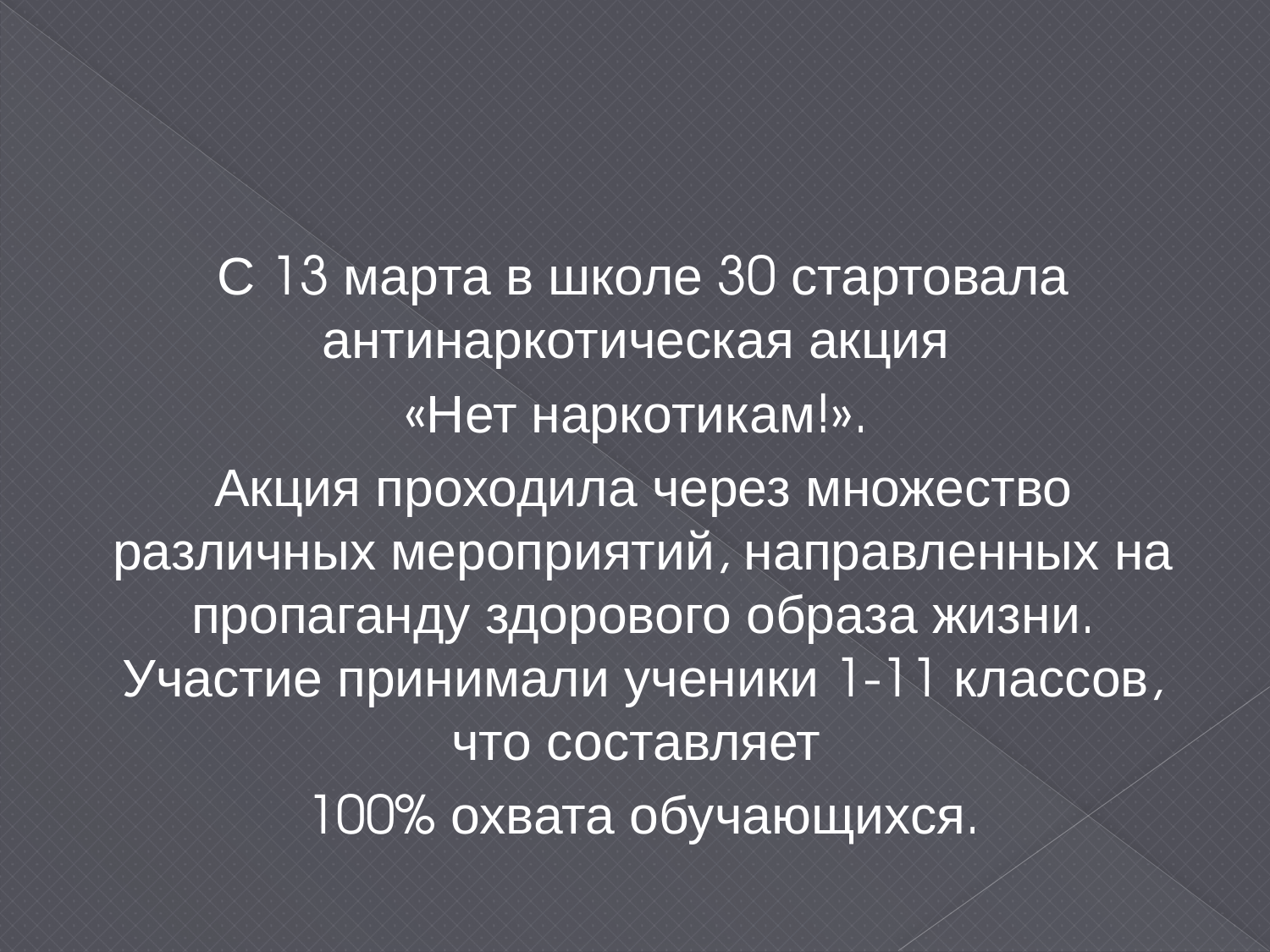

#
С 13 марта в школе 30 стартовала антинаркотическая акция
«Нет наркотикам!».
Акция проходила через множество различных мероприятий, направленных на пропаганду здорового образа жизни. Участие принимали ученики 1-11 классов, что составляет
100% охвата обучающихся.